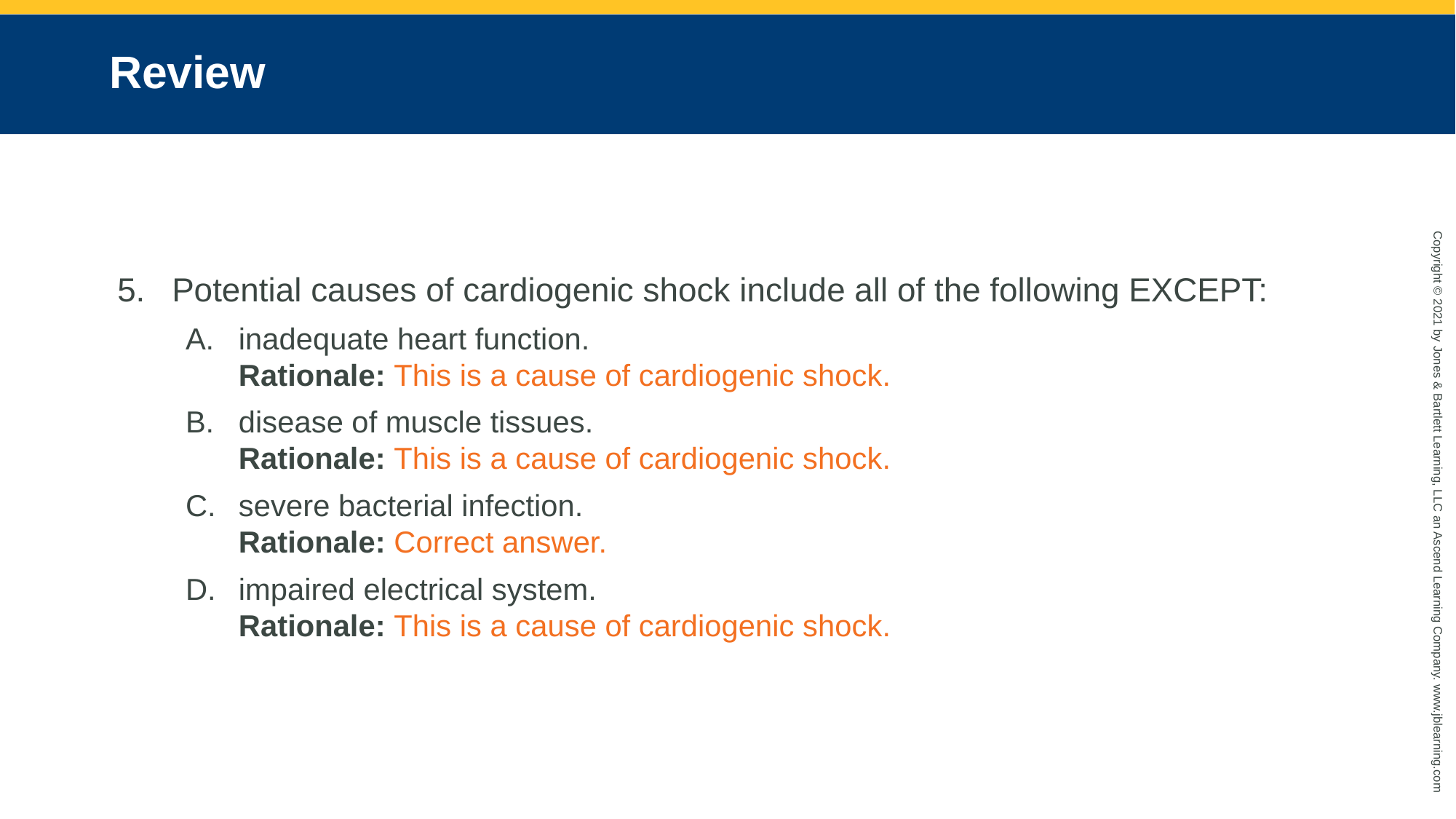

# Review
Potential causes of cardiogenic shock include all of the following EXCEPT:
inadequate heart function.
Rationale: This is a cause of cardiogenic shock.
disease of muscle tissues.
Rationale: This is a cause of cardiogenic shock.
severe bacterial infection.
Rationale: Correct answer.
impaired electrical system.
Rationale: This is a cause of cardiogenic shock.